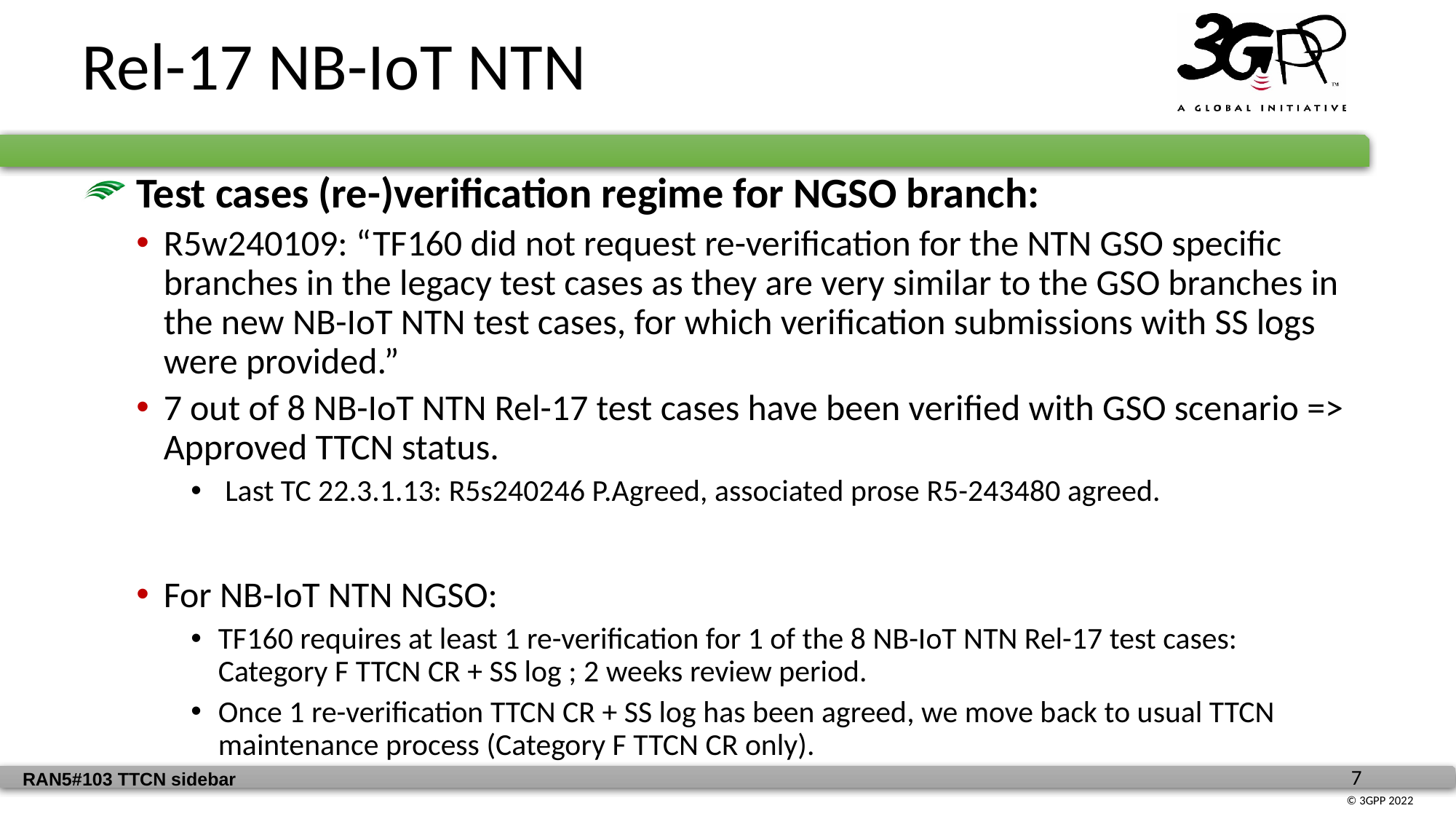

Rel-17 NB-IoT NTN
 Test cases (re-)verification regime for NGSO branch:
R5w240109: “TF160 did not request re-verification for the NTN GSO specific branches in the legacy test cases as they are very similar to the GSO branches in the new NB-IoT NTN test cases, for which verification submissions with SS logs were provided.”
7 out of 8 NB-IoT NTN Rel-17 test cases have been verified with GSO scenario => Approved TTCN status.
 Last TC 22.3.1.13: R5s240246 P.Agreed, associated prose R5-243480 agreed.

For NB-IoT NTN NGSO:
TF160 requires at least 1 re-verification for 1 of the 8 NB-IoT NTN Rel-17 test cases: Category F TTCN CR + SS log ; 2 weeks review period.
Once 1 re-verification TTCN CR + SS log has been agreed, we move back to usual TTCN maintenance process (Category F TTCN CR only).